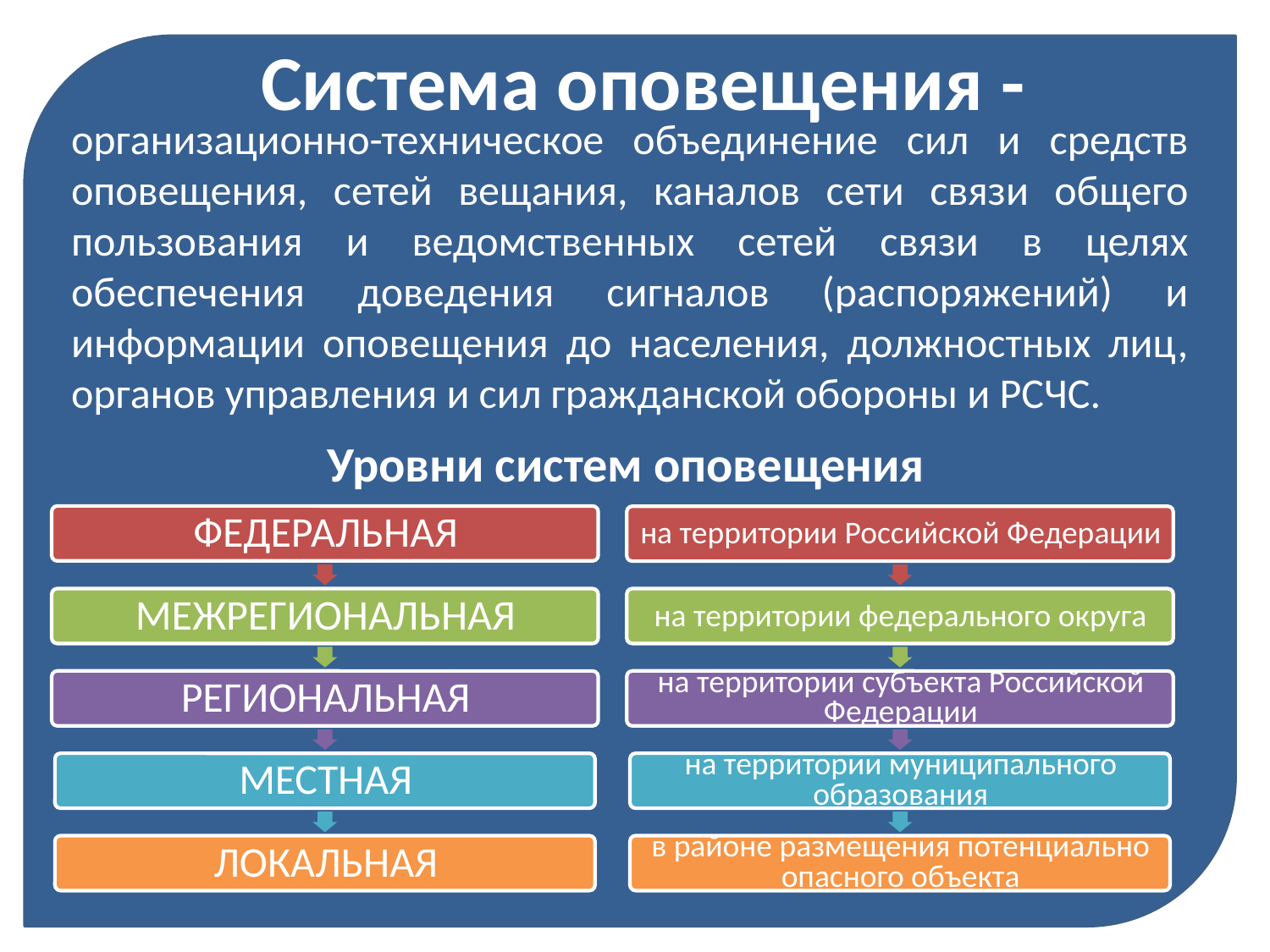

# Система оповещения -

организационно-техническое объединение сил и средств оповещения, сетей вещания, каналов сети связи общего пользования и ведомственных сетей связи в целях обеспечения доведения сигналов (распоряжений) и информации оповещения до населения, должностных лиц, органов управления и сил гражданской обороны и РСЧС.
Уровни систем оповещения
ФЕДЕРАЛЬНАЯ

МЕЖРЕГИОНАЛЬНАЯ

РЕГИОНАЛЬНАЯ

МЕСТНАЯ

ЛОКАЛЬНАЯ
на территории Российской Федерации

на территории федерального округа

на территории субъекта Российской Федерации

на территории муниципального образования

в районе размещения потенциально опасного объекта